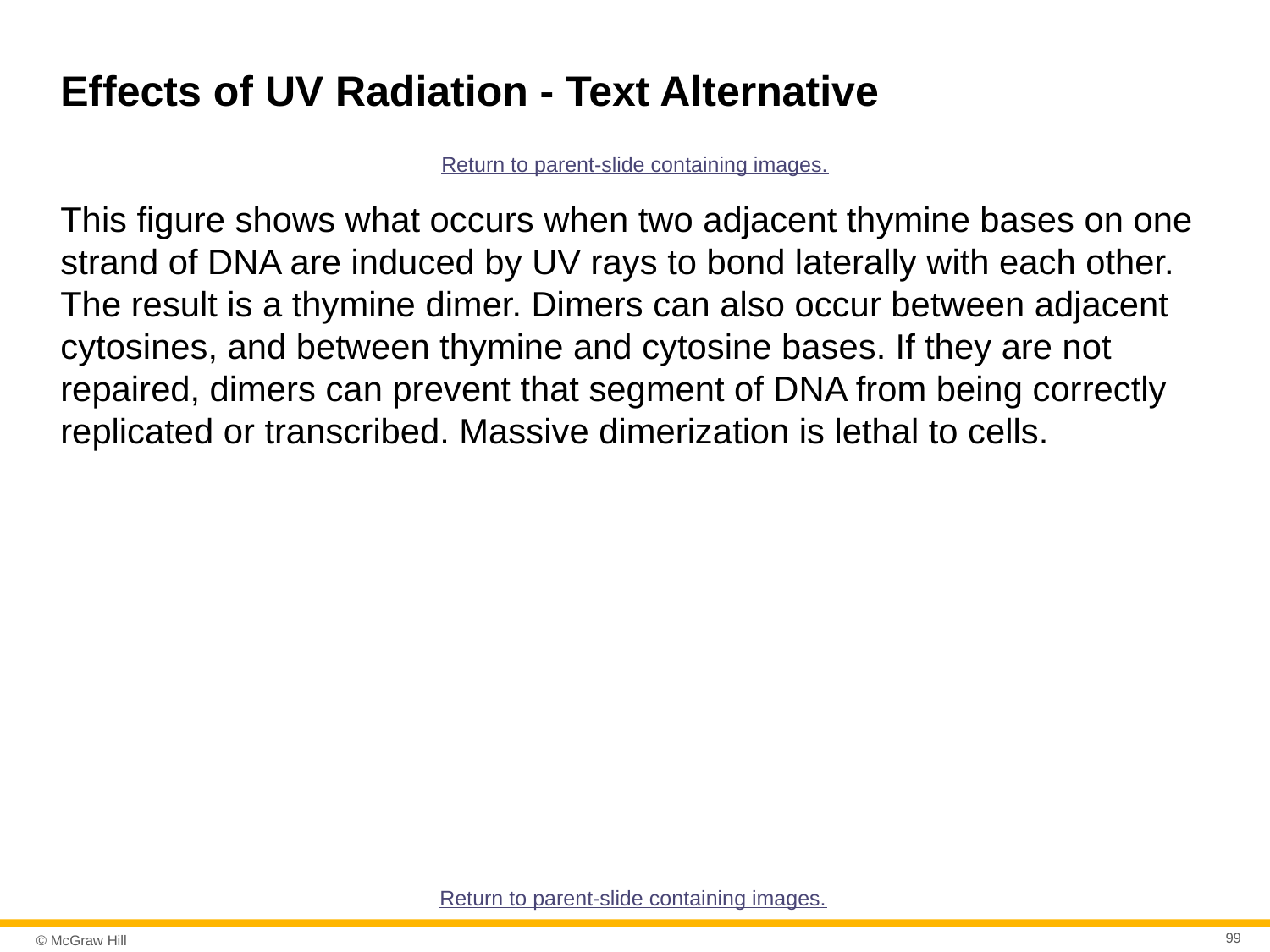

# Effects of UV Radiation - Text Alternative
Return to parent-slide containing images.
This figure shows what occurs when two adjacent thymine bases on one strand of DNA are induced by UV rays to bond laterally with each other. The result is a thymine dimer. Dimers can also occur between adjacent cytosines, and between thymine and cytosine bases. If they are not repaired, dimers can prevent that segment of DNA from being correctly replicated or transcribed. Massive dimerization is lethal to cells.
Return to parent-slide containing images.